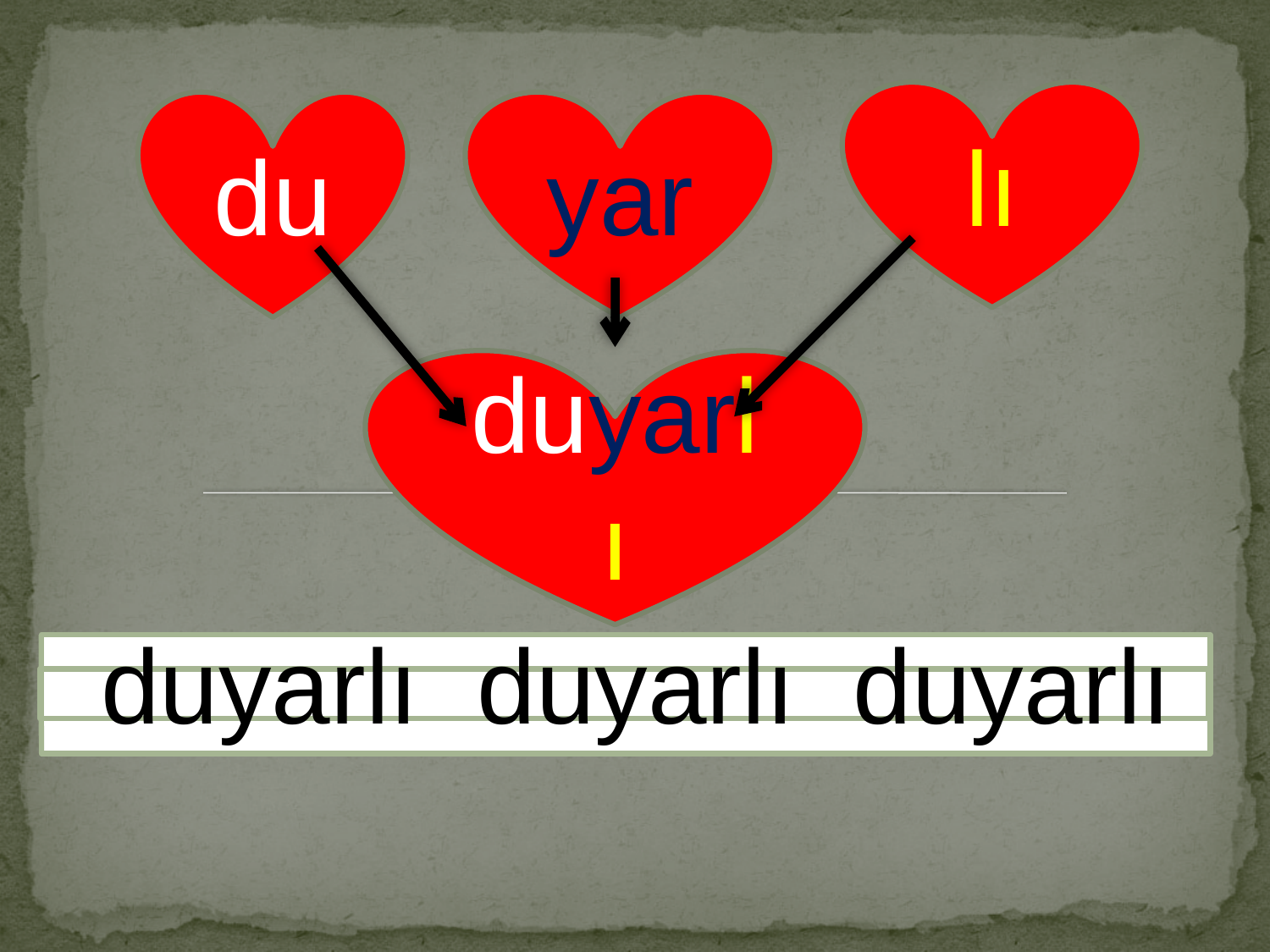

lı
du
yar

duyarlı

  duyarlı  duyarlı  duyarlı